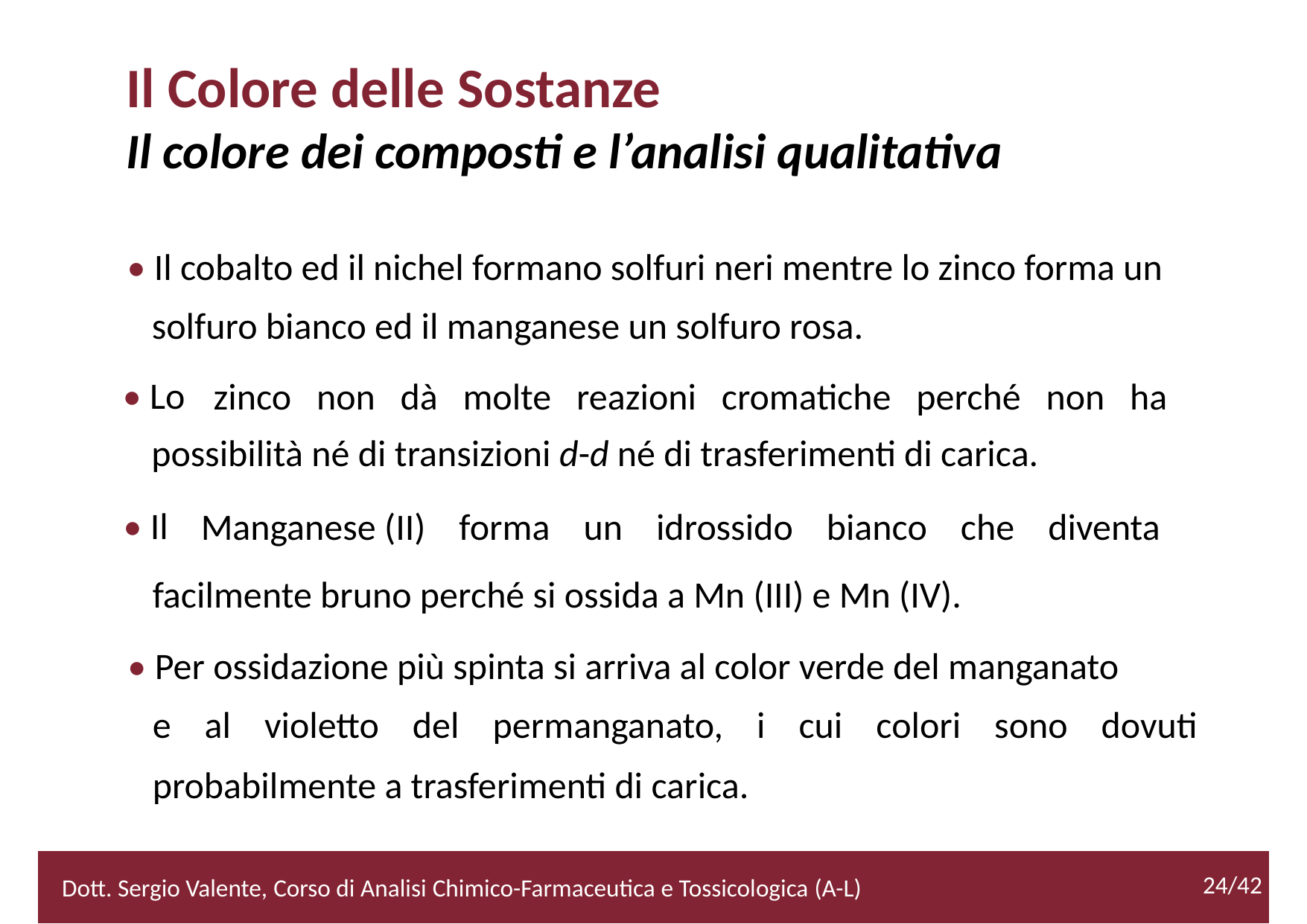

Il Colore delle Sostanze
Il colore dei composti e l’analisi qualitativa
• Il cobalto ed il nichel formano solfuri neri mentre lo zinco forma un

	solfuro bianco ed il manganese un solfuro rosa.
• Lo
zinco   non   dà   molte   reazioni   cromatiche   perché   non   ha
possibilità né di transizioni d-d né di trasferimenti di carica.
• Il
Manganese (II)    forma    un    idrossido    bianco    che    diventa
		facilmente bruno perché si ossida a Mn (III) e Mn (IV).

• Per ossidazione più spinta si arriva al color verde del manganato

		e    al    violetto    del    permanganato,    i    cui    colori    sono    dovuti

		probabilmente a trasferimenti di carica.

			24/42
2/52

24/42
Dott. Sergio Valente, Corso di Analisi Chimico-Farmaceutica e Tossicologica (A-L)